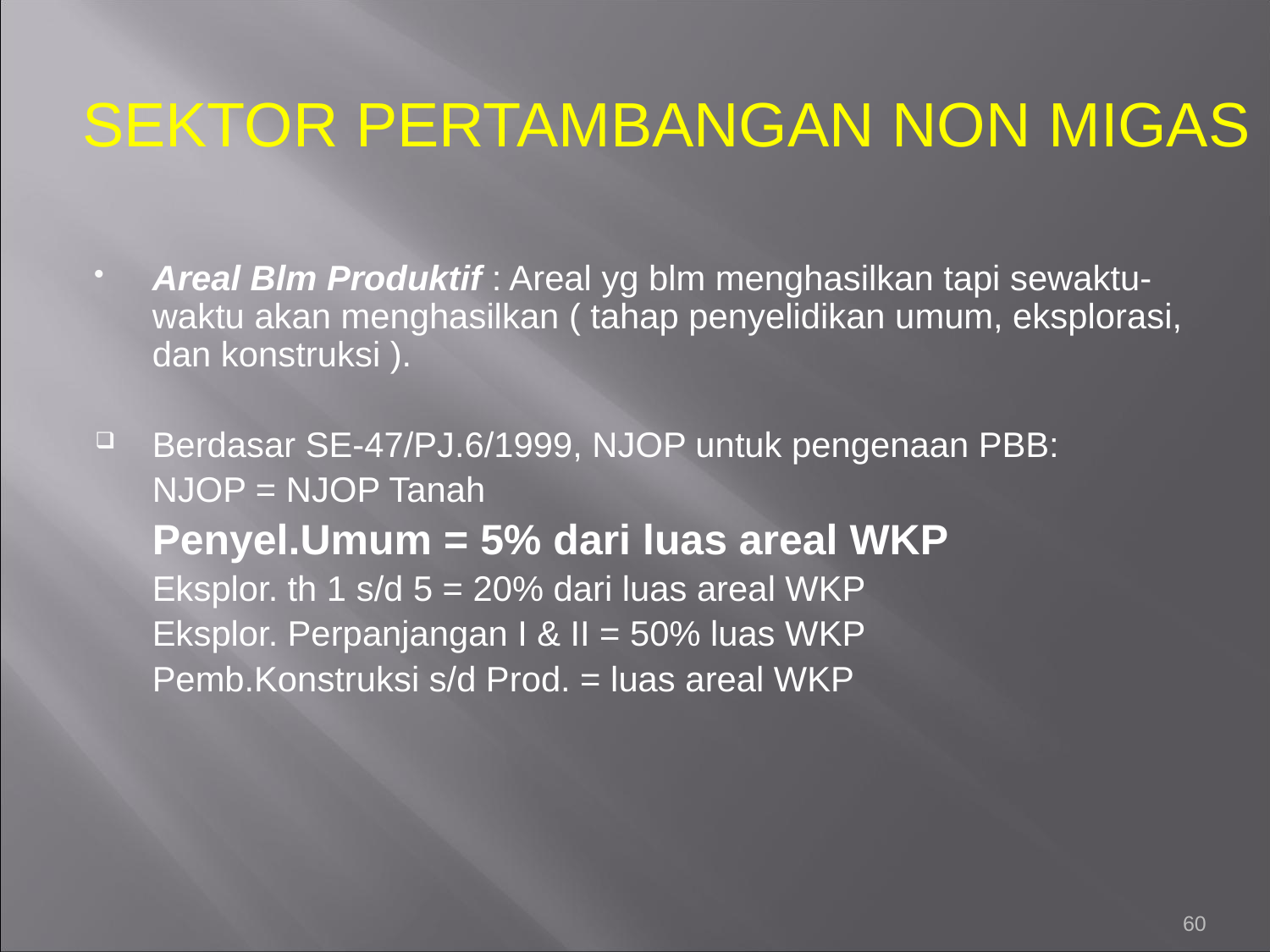

# SEKTOR PERTAMBANGAN NON MIGAS
Areal Blm Produktif : Areal yg blm menghasilkan tapi sewaktu-waktu akan menghasilkan ( tahap penyelidikan umum, eksplorasi, dan konstruksi ).

Berdasar SE-47/PJ.6/1999, NJOP untuk pengenaan PBB:
	NJOP = NJOP Tanah
	Penyel.Umum = 5% dari luas areal WKP
	Eksplor. th 1 s/d 5 = 20% dari luas areal WKP
	Eksplor. Perpanjangan I & II = 50% luas WKP
	Pemb.Konstruksi s/d Prod. = luas areal WKP
60